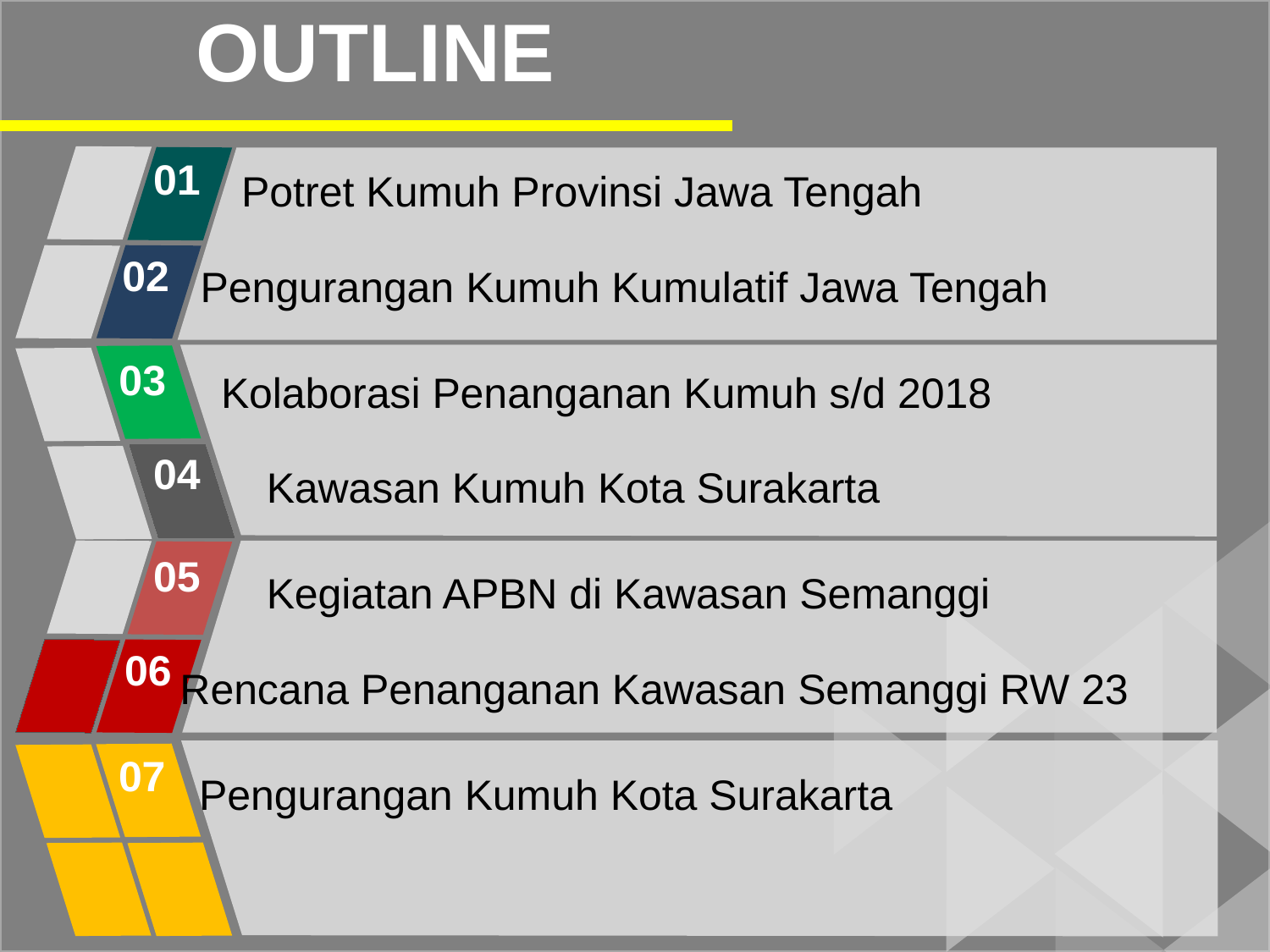

OUTLINE

01
Potret Kumuh Provinsi Jawa Tengah

02
Pengurangan Kumuh Kumulatif Jawa Tengah

03
Kolaborasi Penanganan Kumuh s/d 2018

04

Kawasan Kumuh Kota Surakarta

05
Kegiatan APBN di Kawasan Semanggi

06
Rencana Penanganan Kawasan Semanggi RW 23

07
Pengurangan Kumuh Kota Surakarta